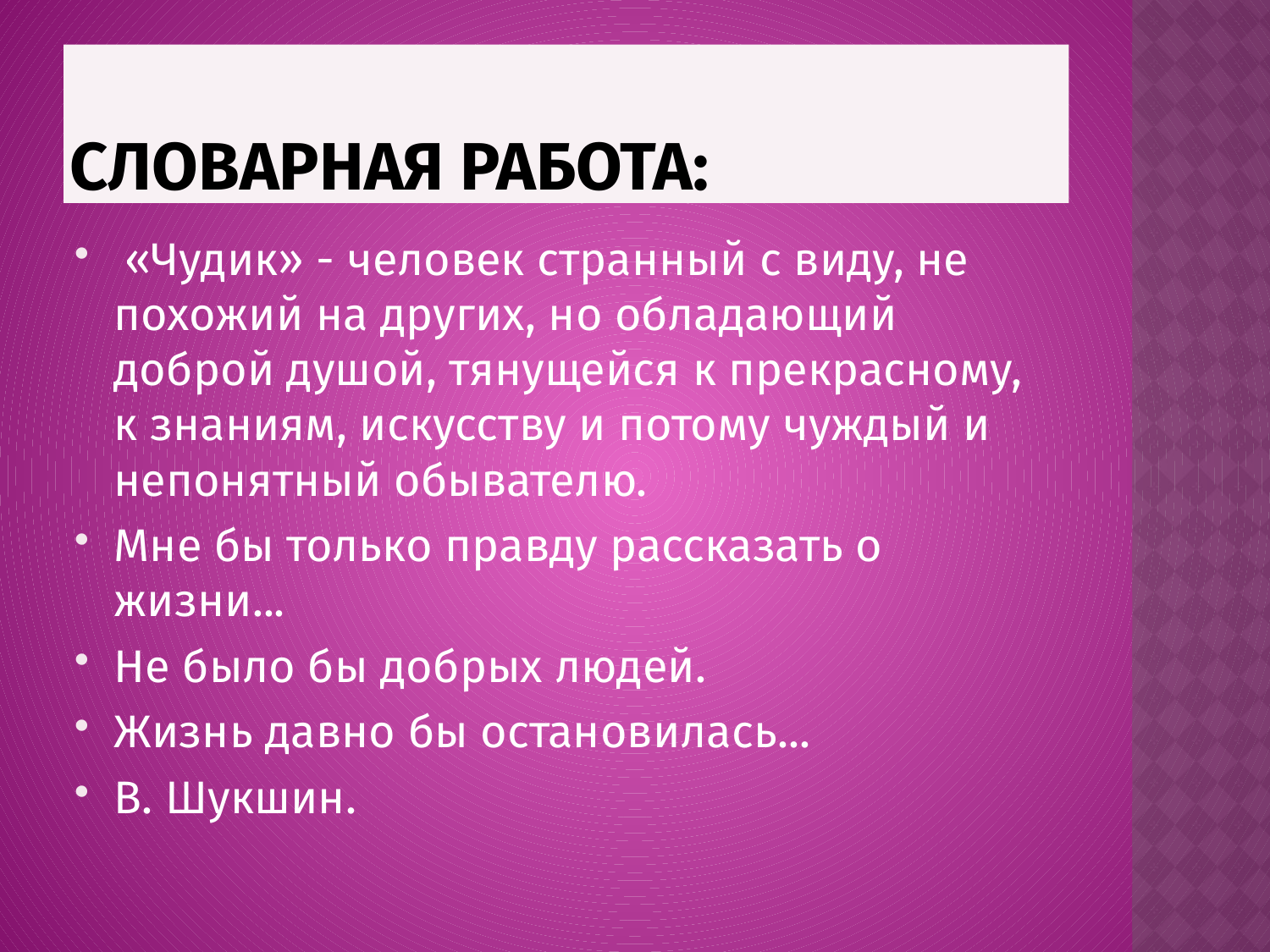

# Словарная работа:
 «Чудик» - человек странный с виду, не похожий на других, но обладающий доброй душой, тянущейся к прекрасному, к знаниям, искусству и потому чуждый и непонятный обывателю.
Мне бы только правду рассказать о жизни...
Не было бы добрых людей.
Жизнь давно бы остановилась...
В. Шукшин.